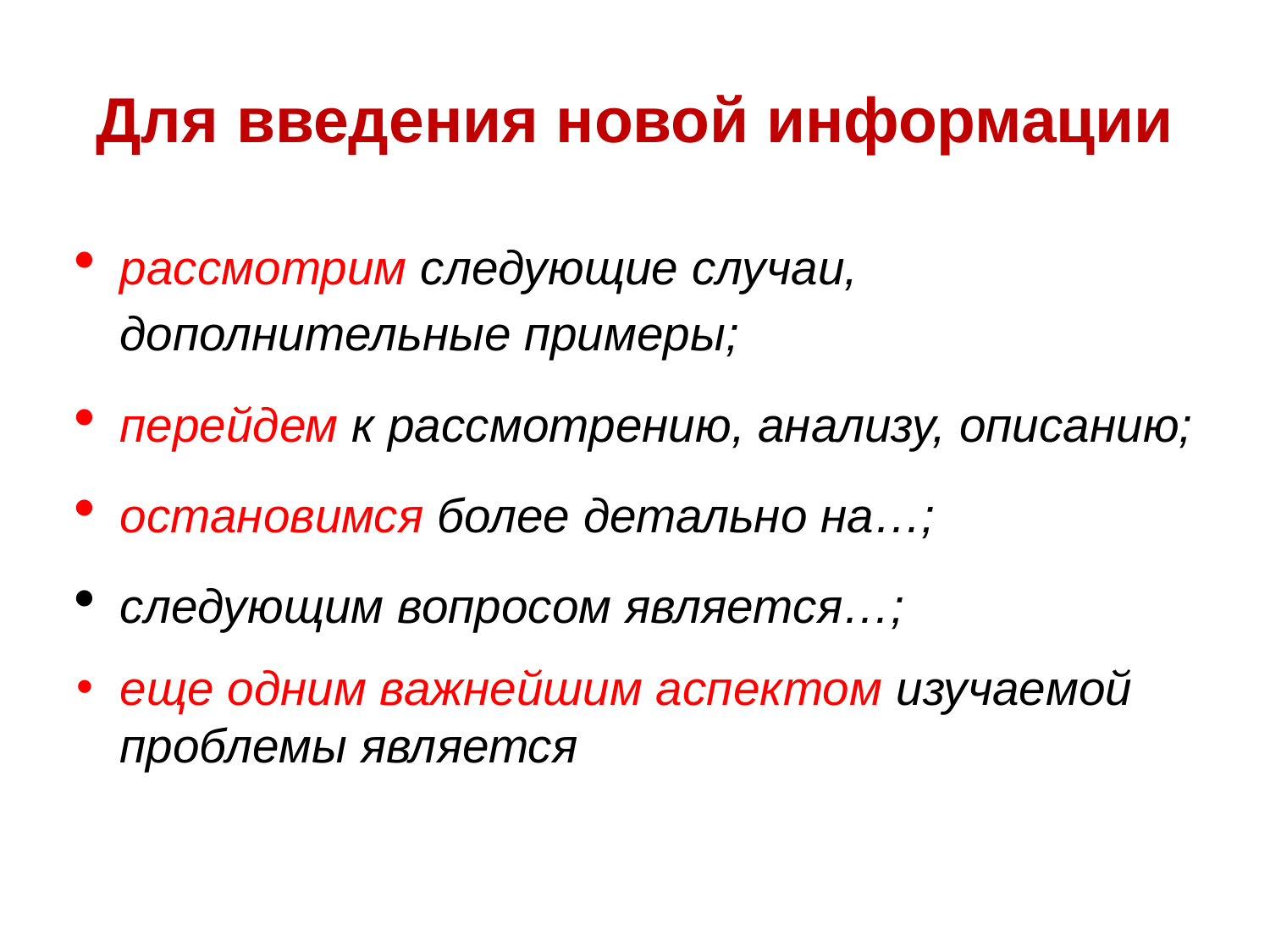

# Для введения новой информации
рассмотрим следующие случаи, дополнительные примеры;
перейдем к рассмотрению, анализу, описанию;
остановимся более детально на…;
следующим вопросом является…;
еще одним важнейшим аспектом изучаемой проблемы является